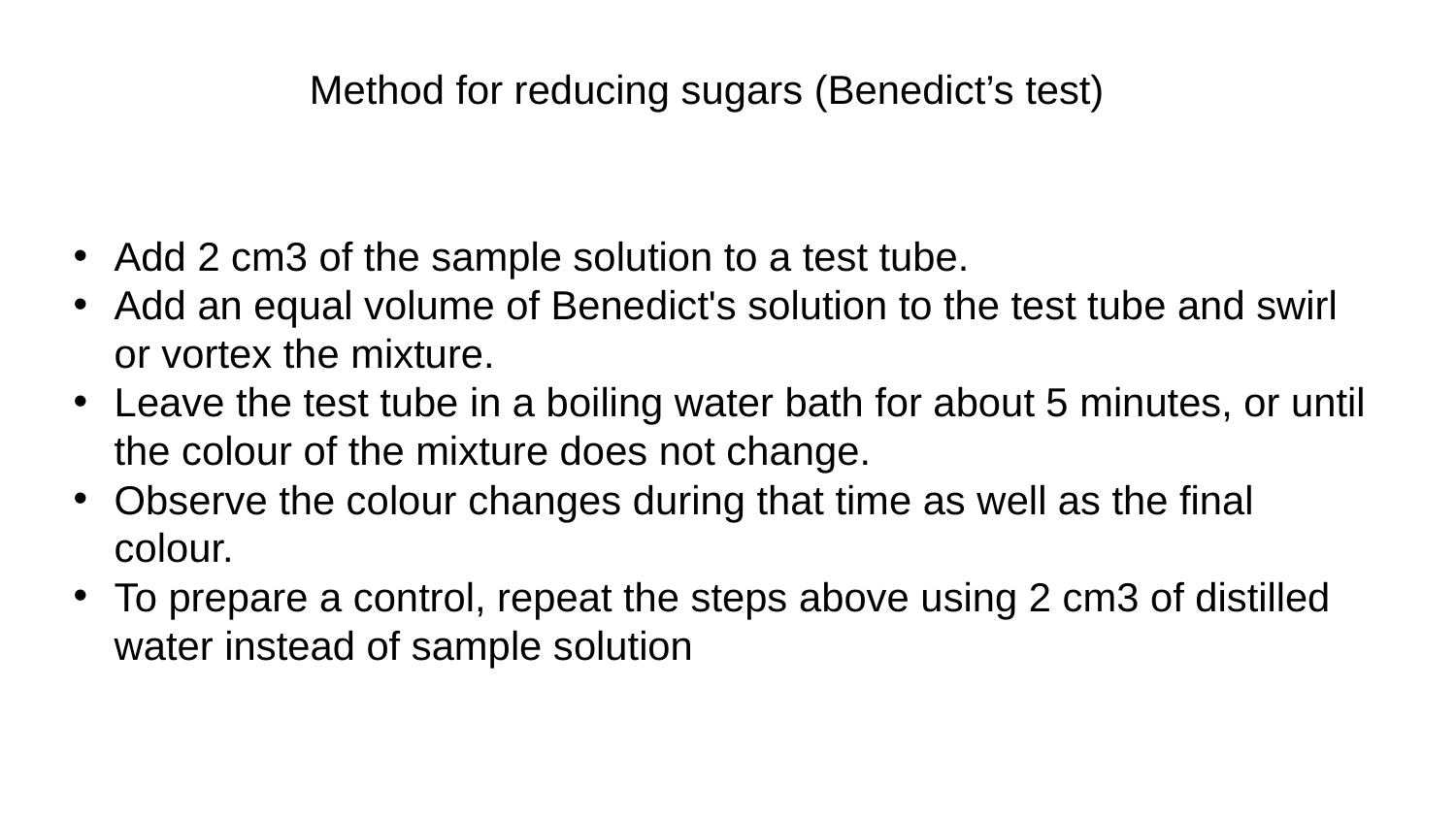

Method for reducing sugars (Benedict’s test)
Add 2 cm3 of the sample solution to a test tube.
Add an equal volume of Benedict's solution to the test tube and swirl or vortex the mixture.
Leave the test tube in a boiling water bath for about 5 minutes, or until the colour of the mixture does not change.
Observe the colour changes during that time as well as the final colour.
To prepare a control, repeat the steps above using 2 cm3 of distilled water instead of sample solution